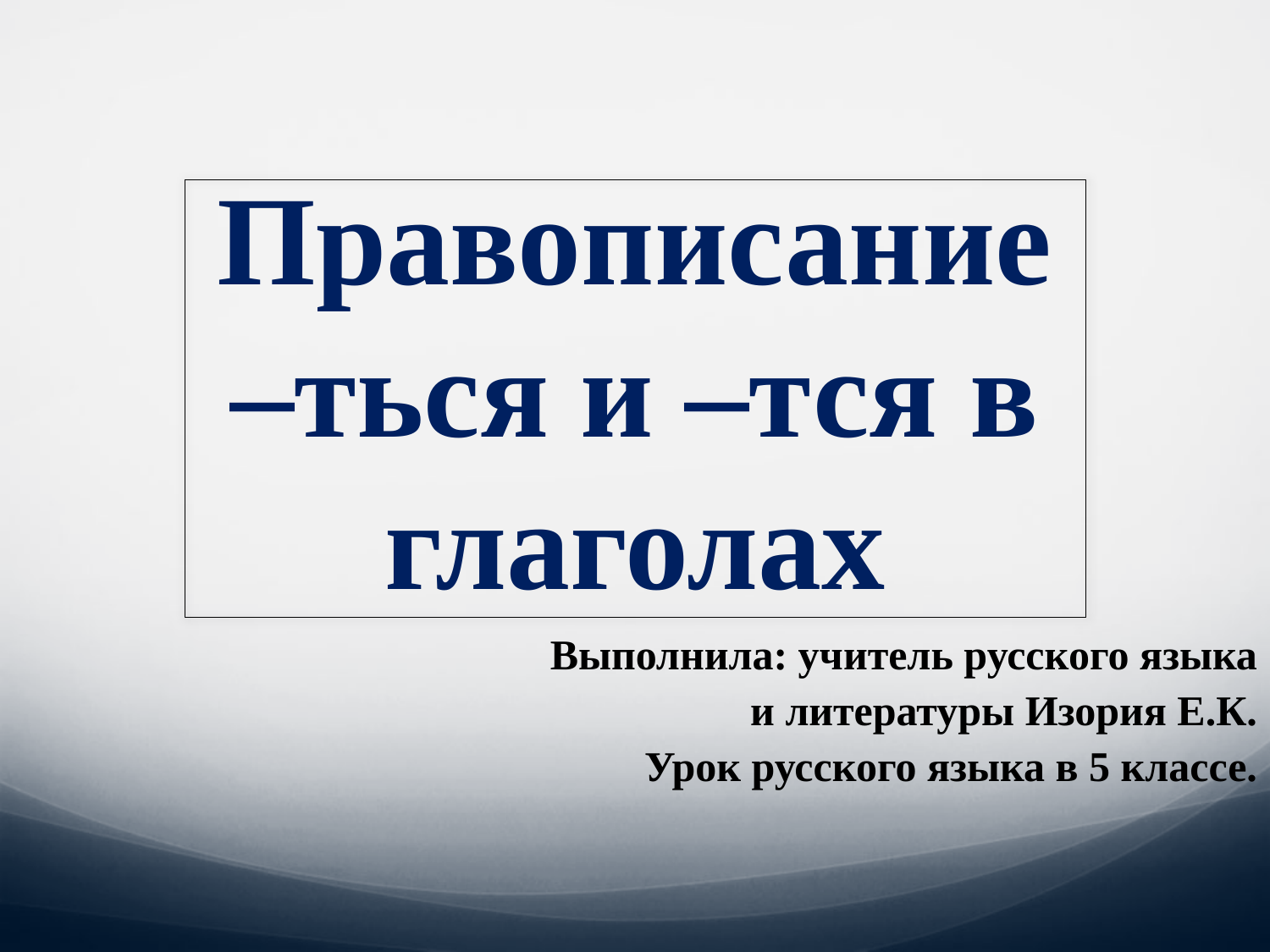

# Правописание –ться и –тся в глаголах
Выполнила: учитель русского языка
и литературы Изория Е.К.
Урок русского языка в 5 классе.